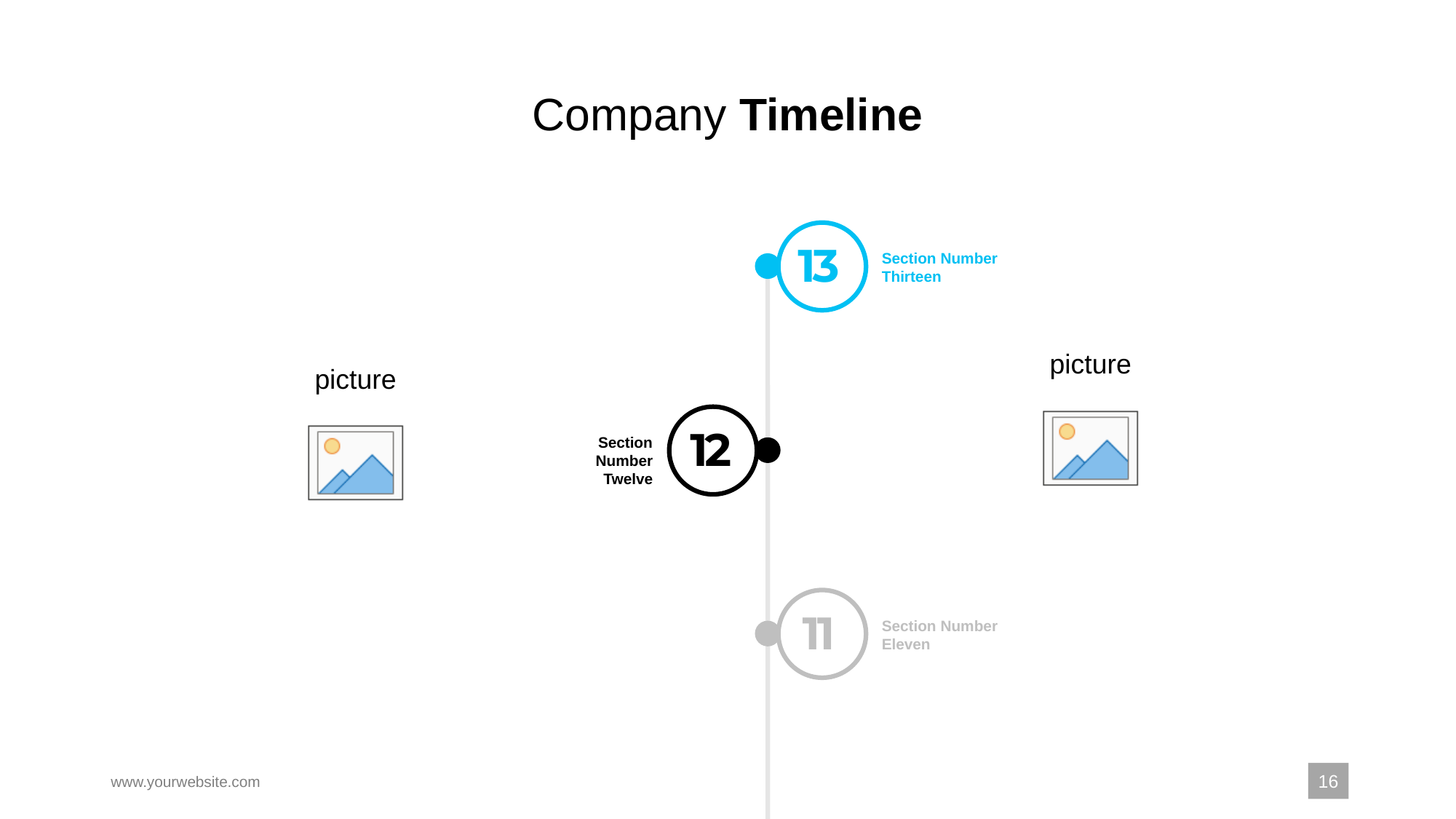

Company Timeline

13
Section Number Thirteen

12
Section Number Twelve

11
Section Number Eleven

16
www.yourwebsite.com